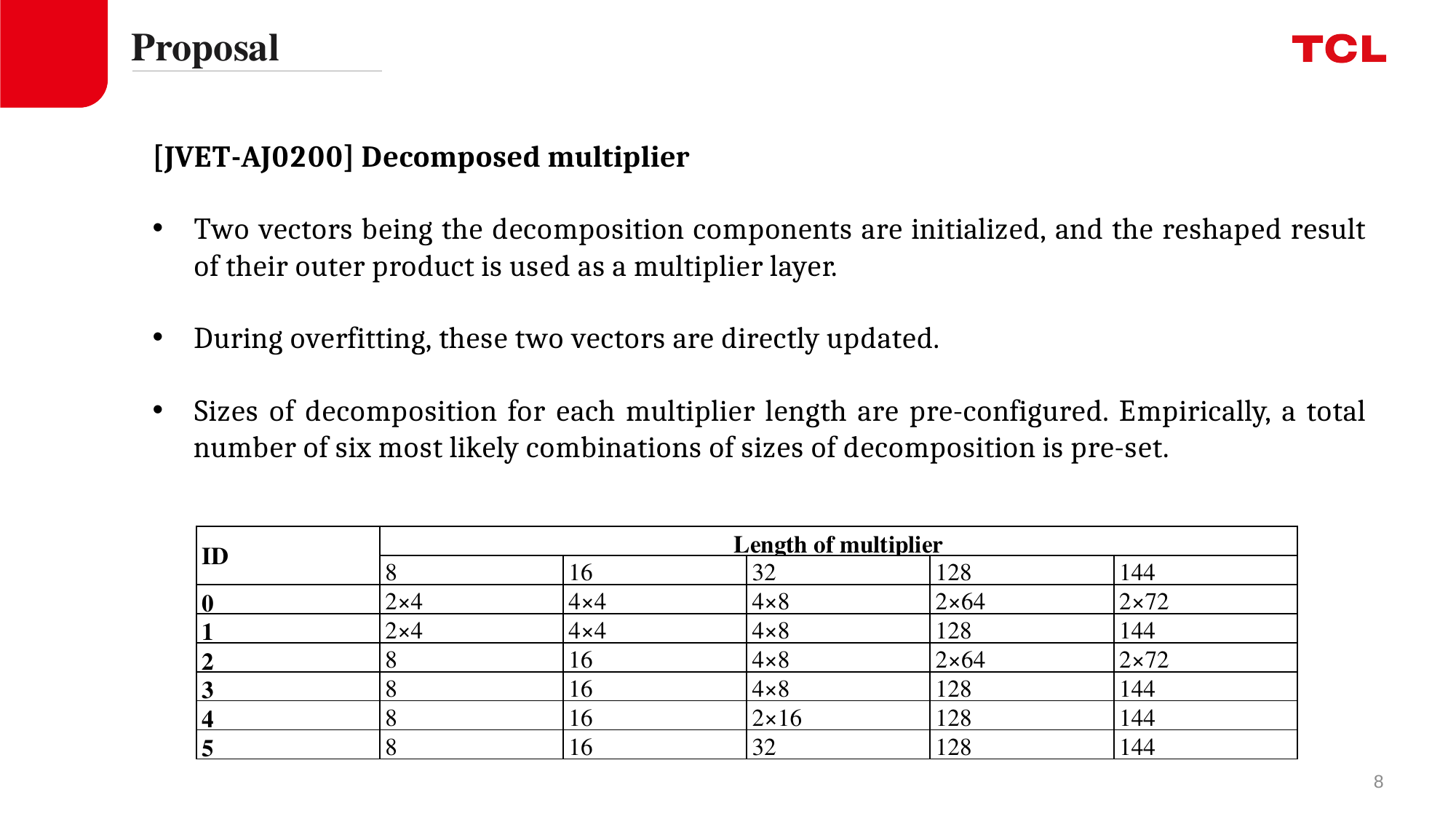

Proposal
[JVET-AJ0200] Decomposed multiplier
Two vectors being the decomposition components are initialized, and the reshaped result of their outer product is used as a multiplier layer.
During overfitting, these two vectors are directly updated.
Sizes of decomposition for each multiplier length are pre-configured. Empirically, a total number of six most likely combinations of sizes of decomposition is pre-set.
| ID | Length of multiplier |  |  |  |  |
| --- | --- | --- | --- | --- | --- |
|  | 8 | 16 | 32 | 128 | 144 |
| 0 | 2×4 | 4×4 | 4×8 | 2×64 | 2×72 |
| 1 | 2×4 | 4×4 | 4×8 | 128 | 144 |
| 2 | 8 | 16 | 4×8 | 2×64 | 2×72 |
| 3 | 8 | 16 | 4×8 | 128 | 144 |
| 4 | 8 | 16 | 2×16 | 128 | 144 |
| 5 | 8 | 16 | 32 | 128 | 144 |
8